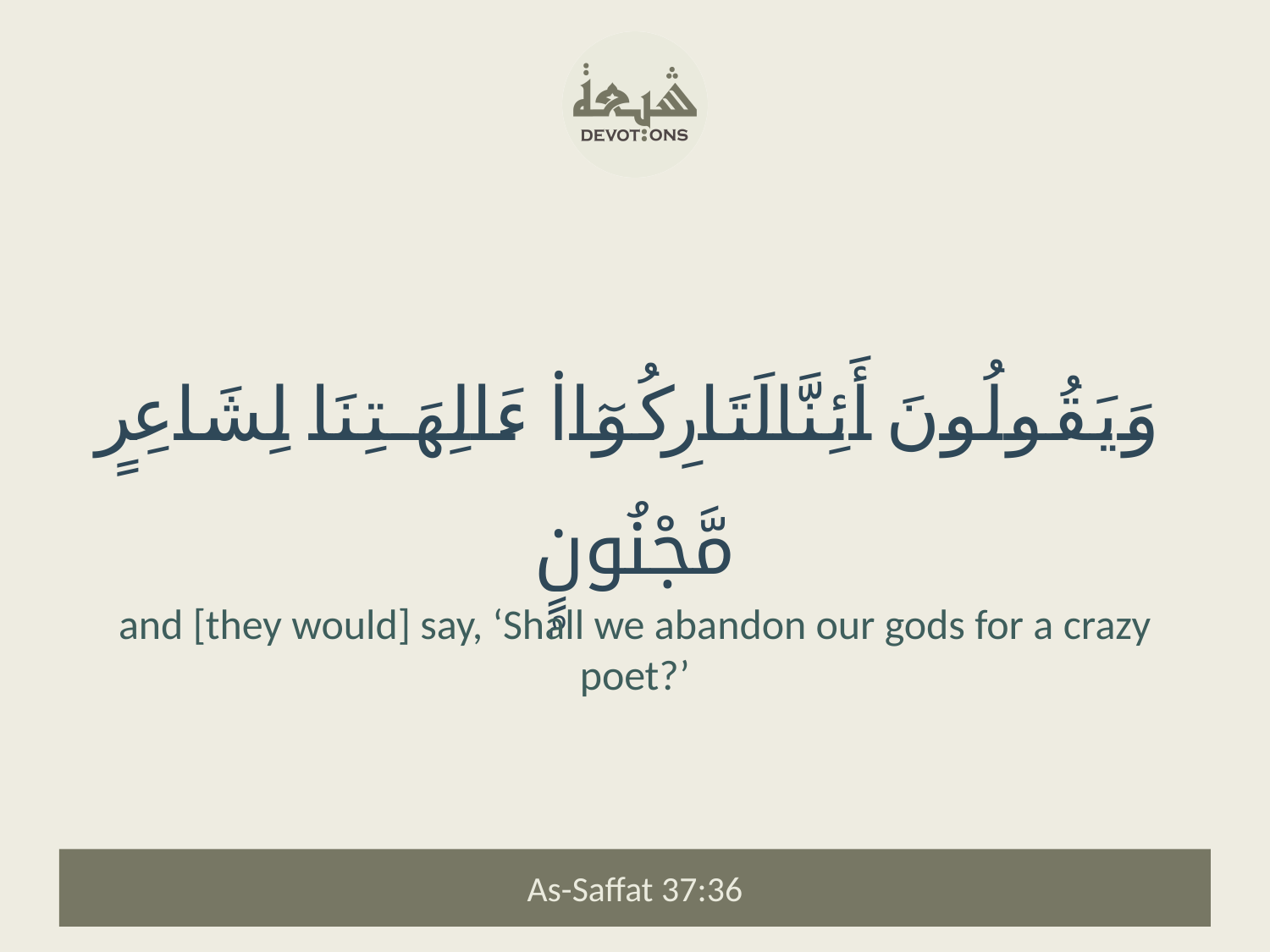

وَيَقُولُونَ أَئِنَّا لَتَارِكُوٓا۟ ءَالِهَتِنَا لِشَاعِرٍ مَّجْنُونٍۭ
and [they would] say, ‘Shall we abandon our gods for a crazy poet?’
As-Saffat 37:36